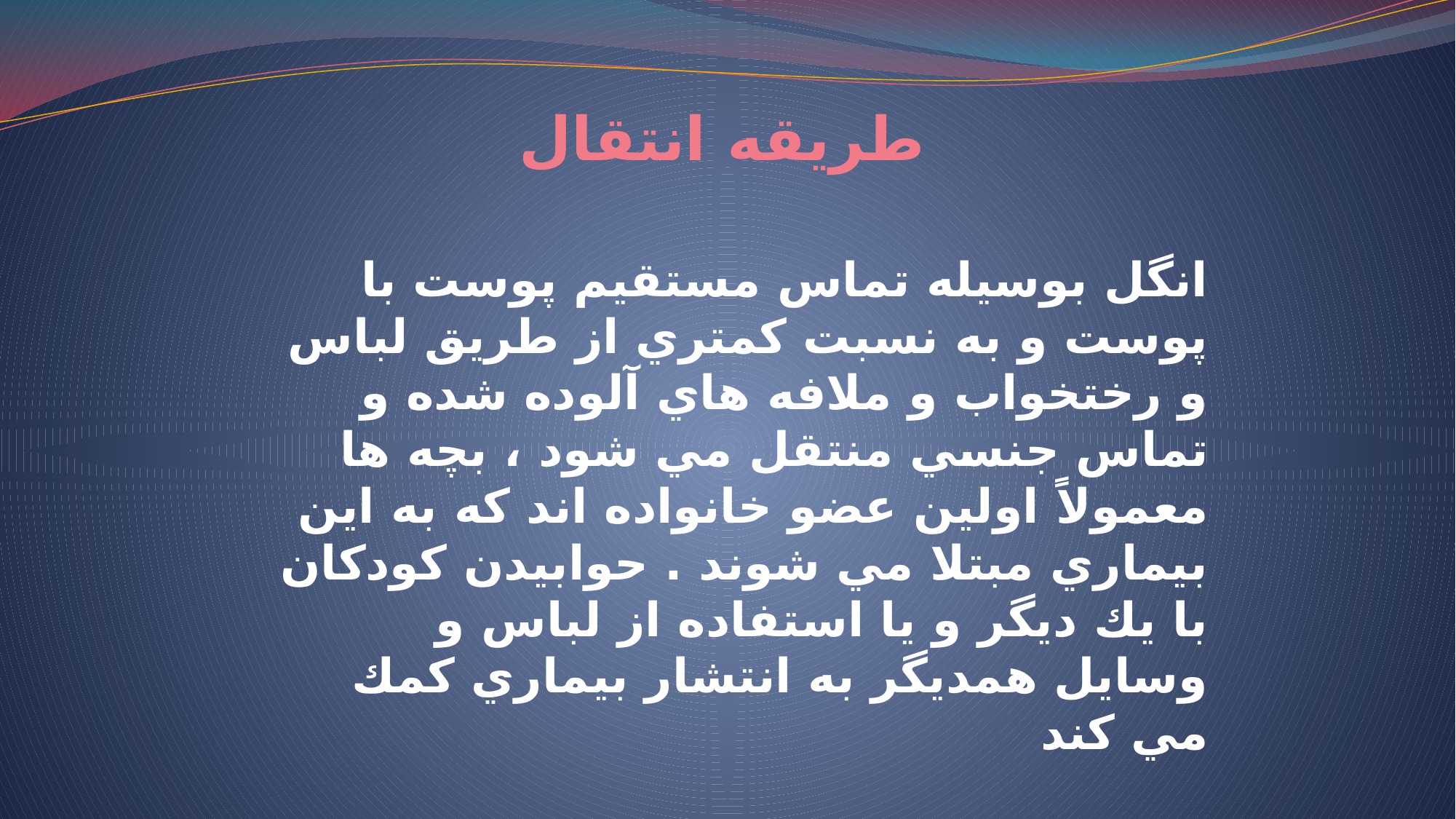

# طریقه انتقال

انگل بوسيله تماس مستقيم پوست با پوست و به نسبت كمتري از طريق لباس و رختخواب و ملافه هاي آلوده شده و تماس جنسي منتقل مي شود ، بچه ها معمولاً اولين عضو خانواده اند كه به اين بيماري مبتلا مي شوند . حوابيدن كودكان با يك ديگر و يا استفاده از لباس و وسايل همديگر به انتشار بيماري كمك مي كند